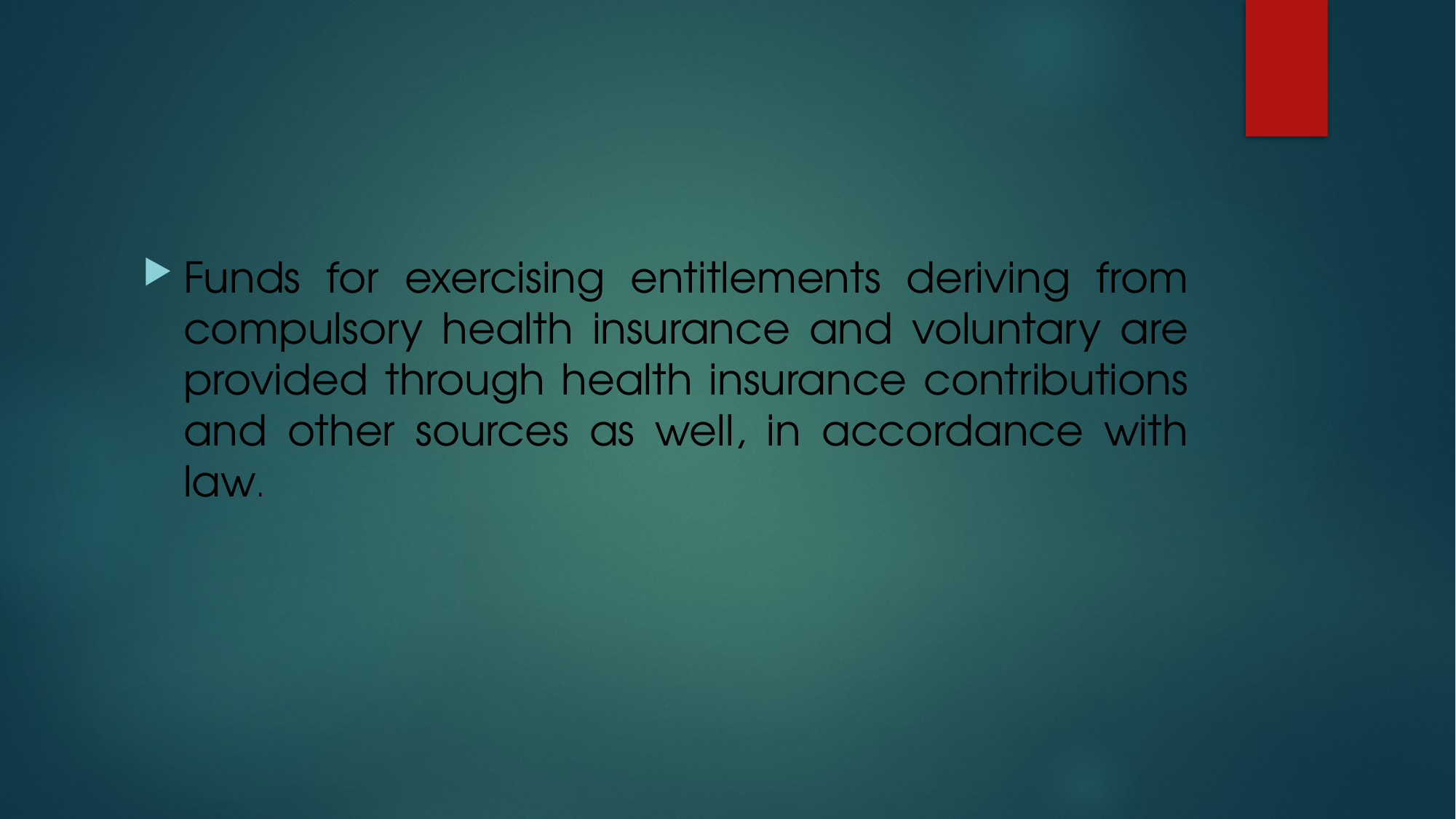

Funds for exercising entitlements deriving from compulsory health insurance and voluntary are provided through health insurance contributions and other sources as well, in accordance with law.